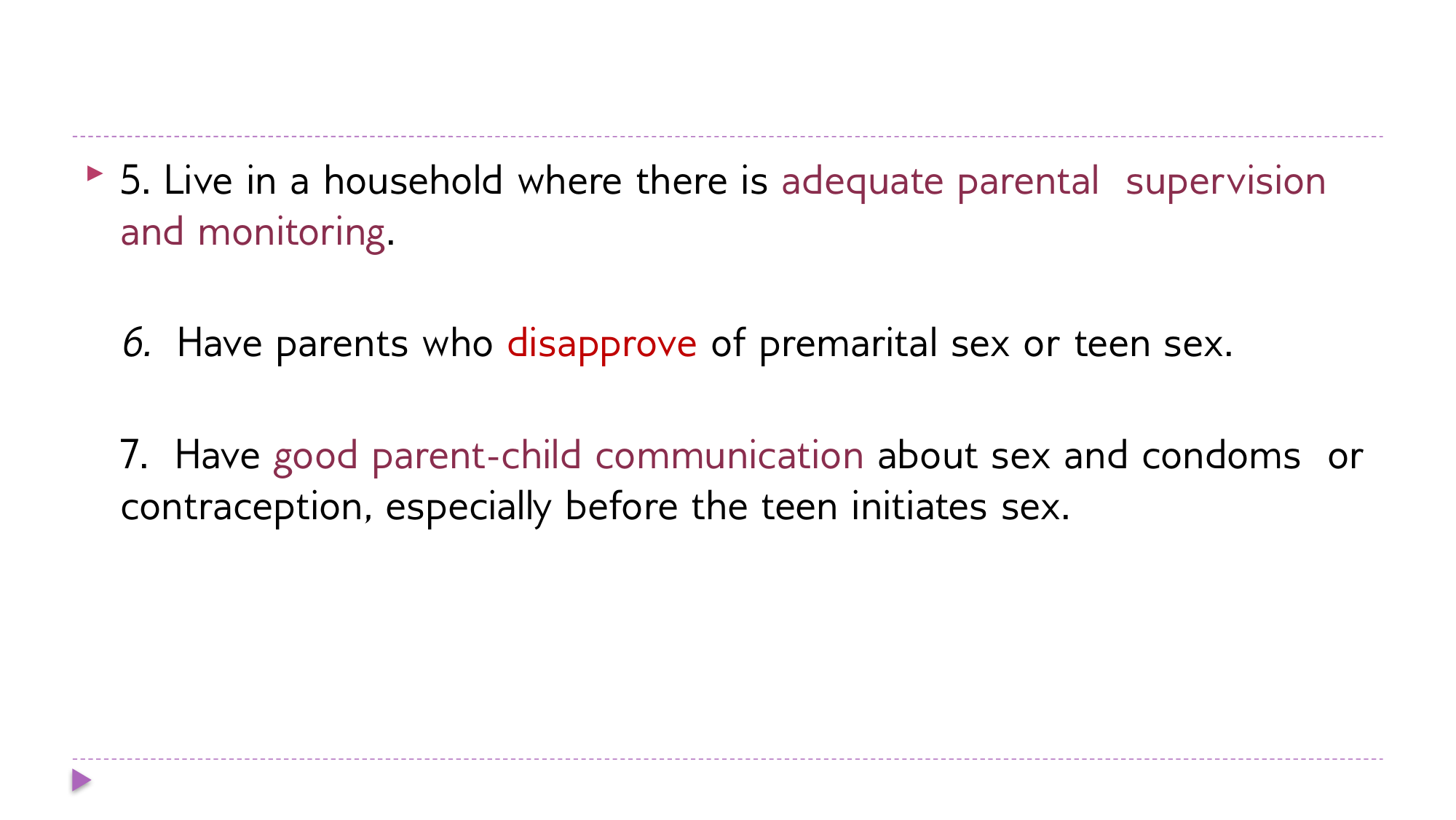

#
5. Live in a household where there is adequate parental  supervision and monitoring.
6.  Have parents who disapprove of premarital sex or teen sex.
7.  Have good parent-child communication about sex and condoms  or contraception, especially before the teen initiates sex.